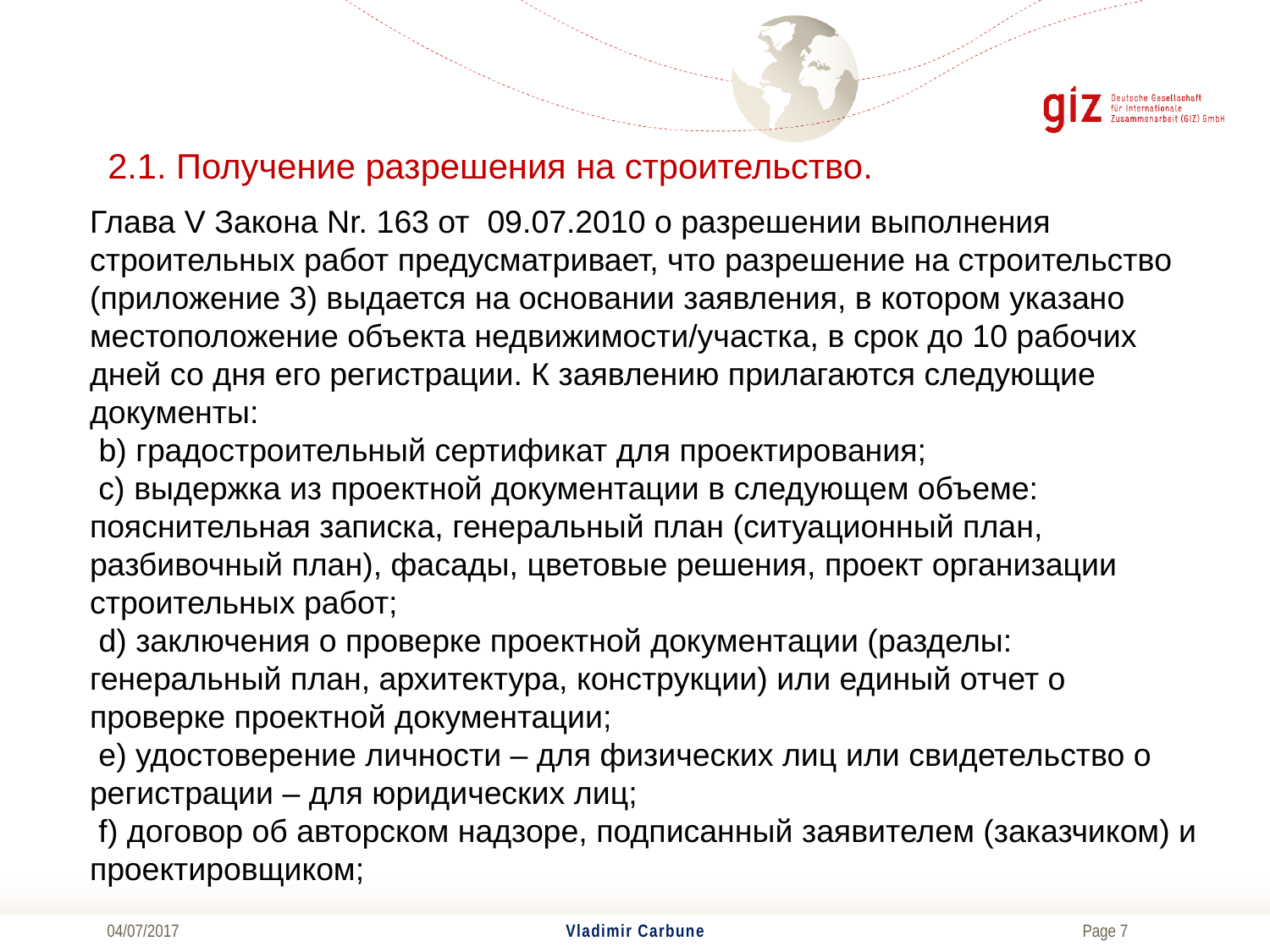

# 2.1. Получение разрешения на строительство.
Глава V Закона Nr. 163 от  09.07.2010 о разрешении выполнения строительных работ предусматривает, что разрешение на строительство (приложение 3) выдается на основании заявления, в котором указано местоположение объекта недвижимости/участка, в срок до 10 рабочих дней со дня его регистрации. К заявлению прилагаются следующие документы:
 b) градостроительный сертификат для проектирования;
 c) выдержка из проектной документации в следующем объеме: пояснительная записка, генеральный план (ситуационный план, разбивочный план), фасады, цветовые решения, проект организации строительных работ;
 d) заключения о проверке проектной документации (разделы: генеральный план, архитектура, конструкции) или единый отчет о проверке проектной документации;
 e) удостоверение личности – для физических лиц или свидетельство о регистрации – для юридических лиц;
 f) договор об авторском надзоре, подписанный заявителем (заказчиком) и проектировщиком;

04/07/2017
Vladimir Carbune